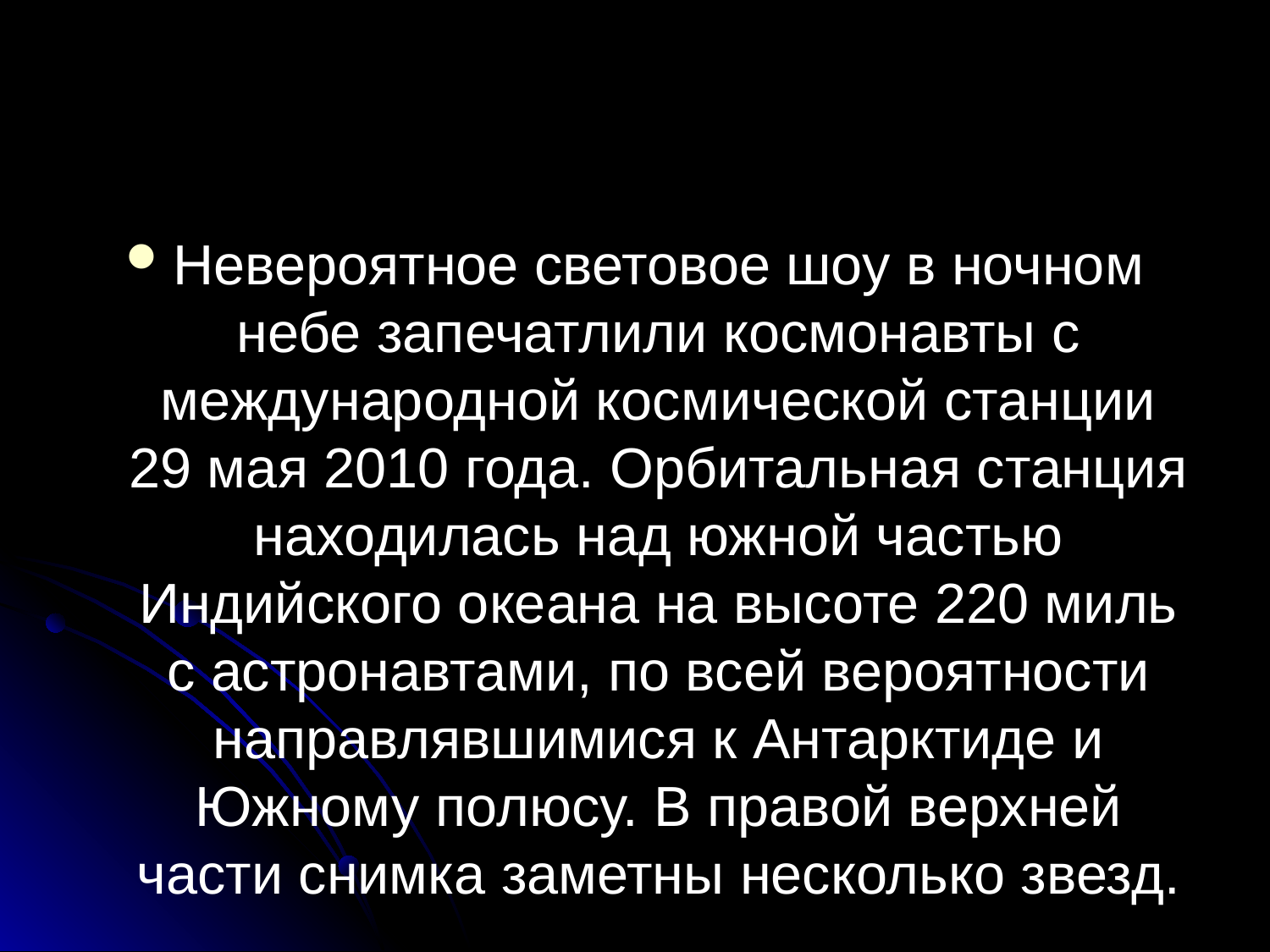

#
Невероятное световое шоу в ночном небе запечатлили космонавты с международной космической станции 29 мая 2010 года. Орбитальная станция находилась над южной частью Индийского океана на высоте 220 миль с астронавтами, по всей вероятности направлявшимися к Антарктиде и Южному полюсу. В правой верхней части снимка заметны несколько звезд.